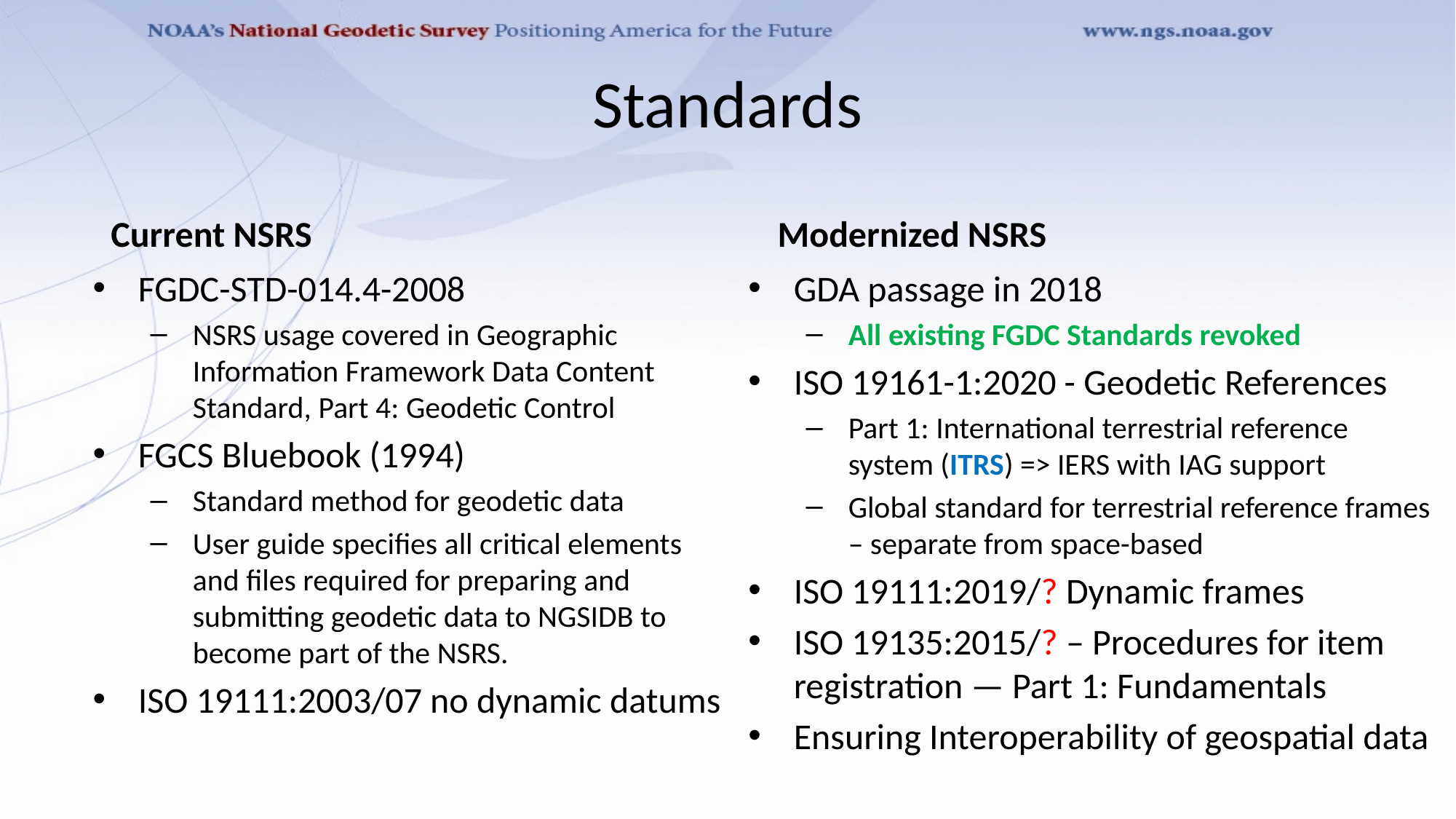

# Standards
Current NSRS
Modernized NSRS
FGDC-STD-014.4-2008
NSRS usage covered in Geographic Information Framework Data Content Standard, Part 4: Geodetic Control
FGCS Bluebook (1994)
Standard method for geodetic data
User guide specifies all critical elements and files required for preparing and submitting geodetic data to NGSIDB to become part of the NSRS.
ISO 19111:2003/07 no dynamic datums
GDA passage in 2018
All existing FGDC Standards revoked
ISO 19161-1:2020 - Geodetic References
Part 1: International terrestrial reference system (ITRS) => IERS with IAG support
Global standard for terrestrial reference frames – separate from space-based
ISO 19111:2019/? Dynamic frames
ISO 19135:2015/? – Procedures for item registration — Part 1: Fundamentals
Ensuring Interoperability of geospatial data